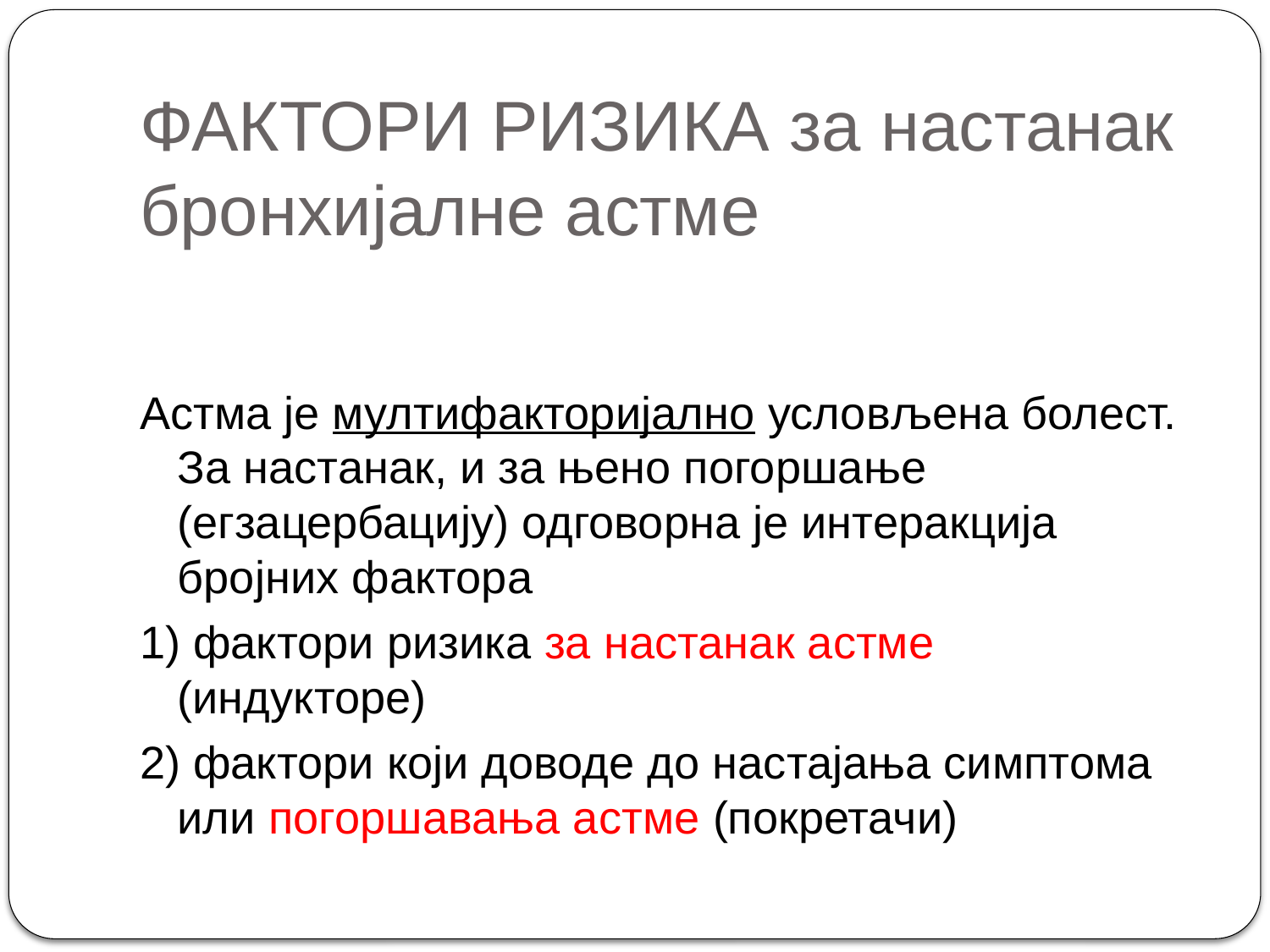

# ФАКТОРИ РИЗИКА за настанак бронхијалне астме
Астма је мултифакторијално условљена болест. За настанак, и за њено погоршање (егзацербацију) одговорна је интеракција бројних фактора
1) фактори ризика за настанак астме (индукторе)
2) фактори који доводе до настајања симптома или погоршавања астме (покретачи)